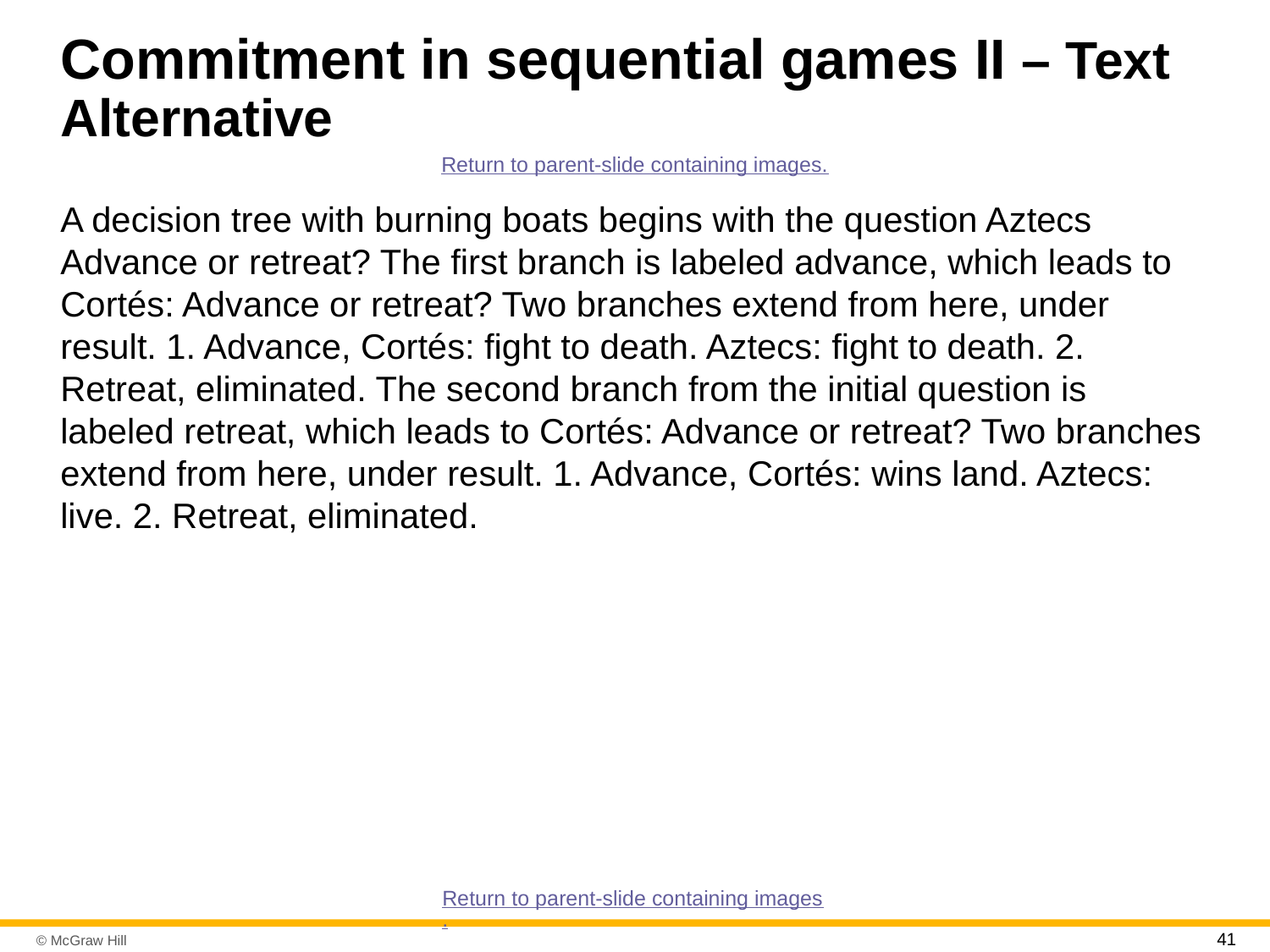

# Commitment in sequential games II – Text Alternative
Return to parent-slide containing images.
A decision tree with burning boats begins with the question Aztecs Advance or retreat? The first branch is labeled advance, which leads to Cortés: Advance or retreat? Two branches extend from here, under result. 1. Advance, Cortés: fight to death. Aztecs: fight to death. 2. Retreat, eliminated. The second branch from the initial question is labeled retreat, which leads to Cortés: Advance or retreat? Two branches extend from here, under result. 1. Advance, Cortés: wins land. Aztecs: live. 2. Retreat, eliminated.
Return to parent-slide containing images.